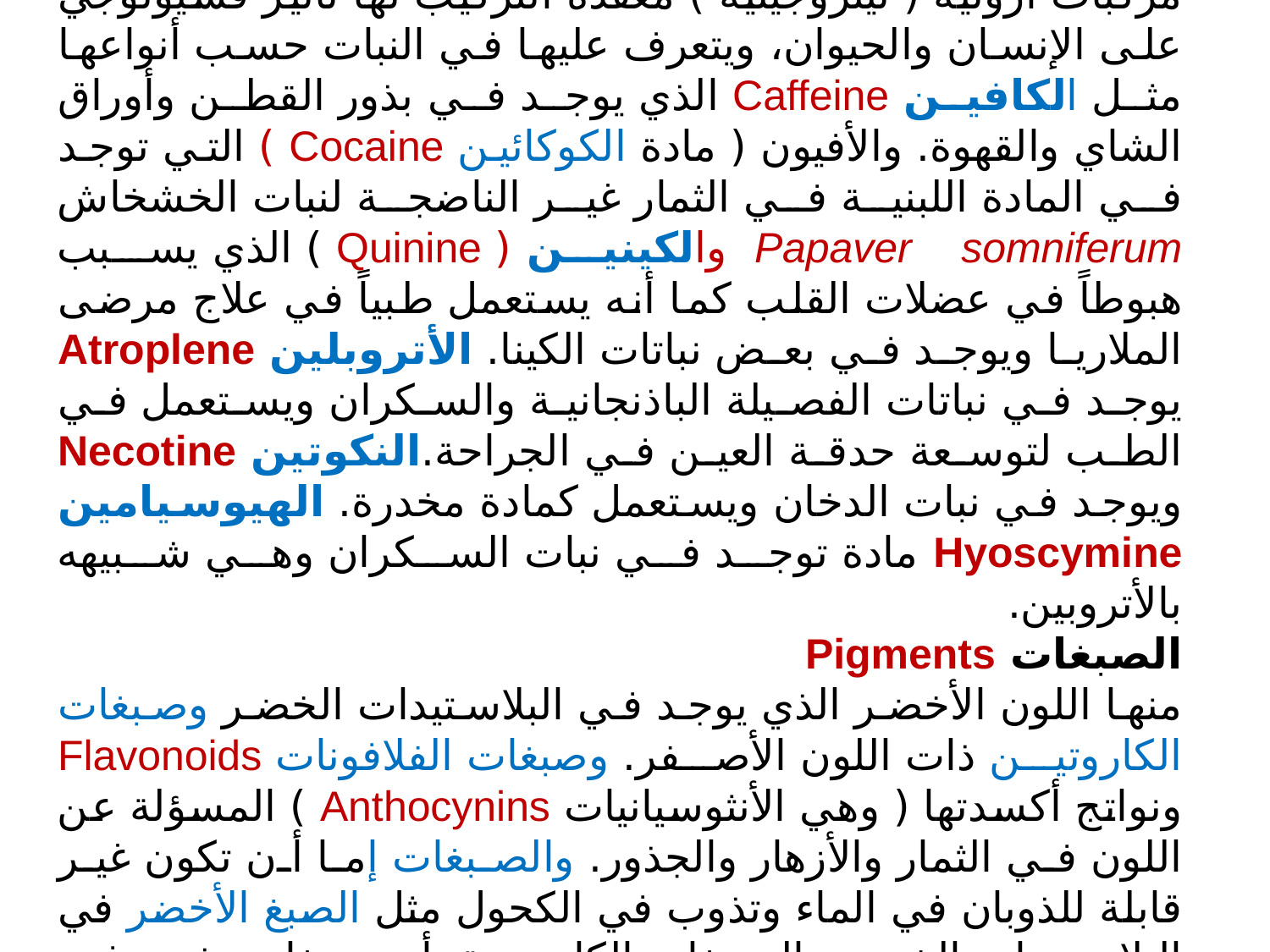

أشباه القلويات Alkaloids
	مركبات آزوتية ( نيتروجينية ) معقدة التركيب لها تأثير فسيولوجي على الإنسان والحيوان، ويتعرف عليها في النبات حسب أنواعها مثل الكافين Caffeine الذي يوجد في بذور القطن وأوراق الشاي والقهوة. والأفيون ( مادة الكوكائين Cocaine ) التي توجد في المادة اللبنية في الثمار غير الناضجة لنبات الخشخاش Papaver somniferum  والكينين ( Quinine ) الذي يسبب هبوطاً في عضلات القلب كما أنه يستعمل طبياً في علاج مرضى الملاريا ويوجد في بعض نباتات الكينا. الأتروبلين Atroplene يوجد في نباتات الفصيلة الباذنجانية والسكران ويستعمل في الطب لتوسعة حدقة العين في الجراحة.النكوتين Necotine ويوجد في نبات الدخان ويستعمل كمادة مخدرة. الهيوسيامين Hyoscymine مادة توجد في نبات السكران وهي شبيهه بالأتروبين.
الصبغات Pigments
	منها اللون الأخضر الذي يوجد في البلاستيدات الخضر وصبغات الكاروتين ذات اللون الأصفر. وصبغات الفلافونات Flavonoids ونواتج أكسدتها ( وهي الأنثوسيانيات Anthocynins ) المسؤلة عن اللون في الثمار والأزهار والجذور. والصبغات إما أن تكون غير قابلة للذوبان في الماء وتذوب في الكحول مثل الصبغ الأخضر في البلاستيدات الخضر والصبغات الكاروتينية. أو صبغات تذوب في الماء وتوجد في الفجوات مثل صبغات الفلافيونات ( الأنثوسيانات ).